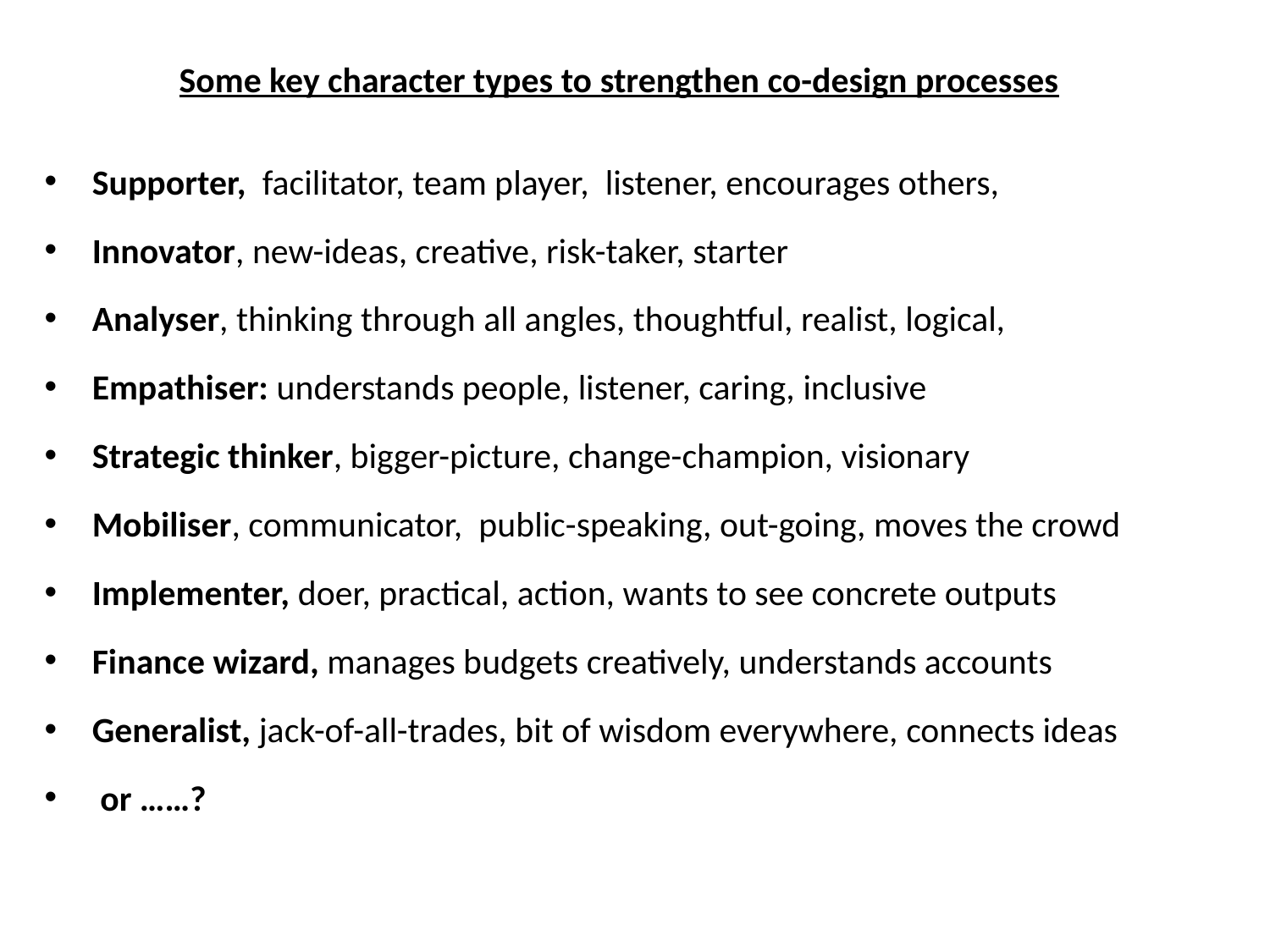

Some key character types to strengthen co-design processes

Supporter,  facilitator, team player,  listener, encourages others,
Innovator, new-ideas, creative, risk-taker, starter
Analyser, thinking through all angles, thoughtful, realist, logical,
Empathiser: understands people, listener, caring, inclusive
Strategic thinker, bigger-picture, change-champion, visionary
Mobiliser, communicator,  public-speaking, out-going, moves the crowd
Implementer, doer, practical, action, wants to see concrete outputs
Finance wizard, manages budgets creatively, understands accounts
Generalist, jack-of-all-trades, bit of wisdom everywhere, connects ideas
 or ……?